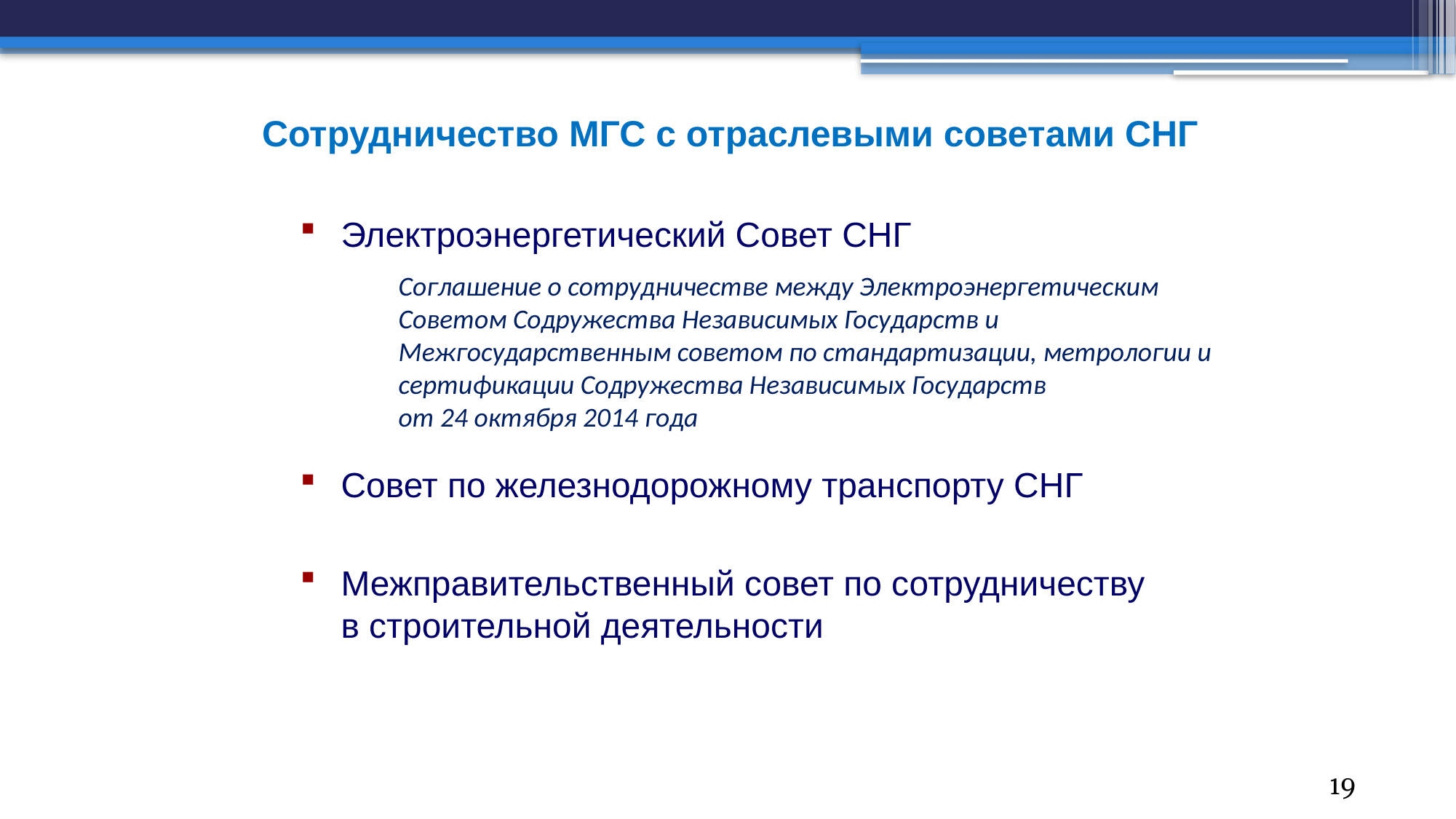

Сотрудничество МГС с отраслевыми советами СНГ
Электроэнергетический Совет СНГ
Соглашение о сотрудничестве между Электроэнергетическим Советом Содружества Независимых Государств и Межгосударственным советом по стандартизации, метрологии и сертификации Содружества Независимых Государств
от 24 октября 2014 года
Совет по железнодорожному транспорту СНГ
Межправительственный совет по сотрудничеству в строительной деятельности
19